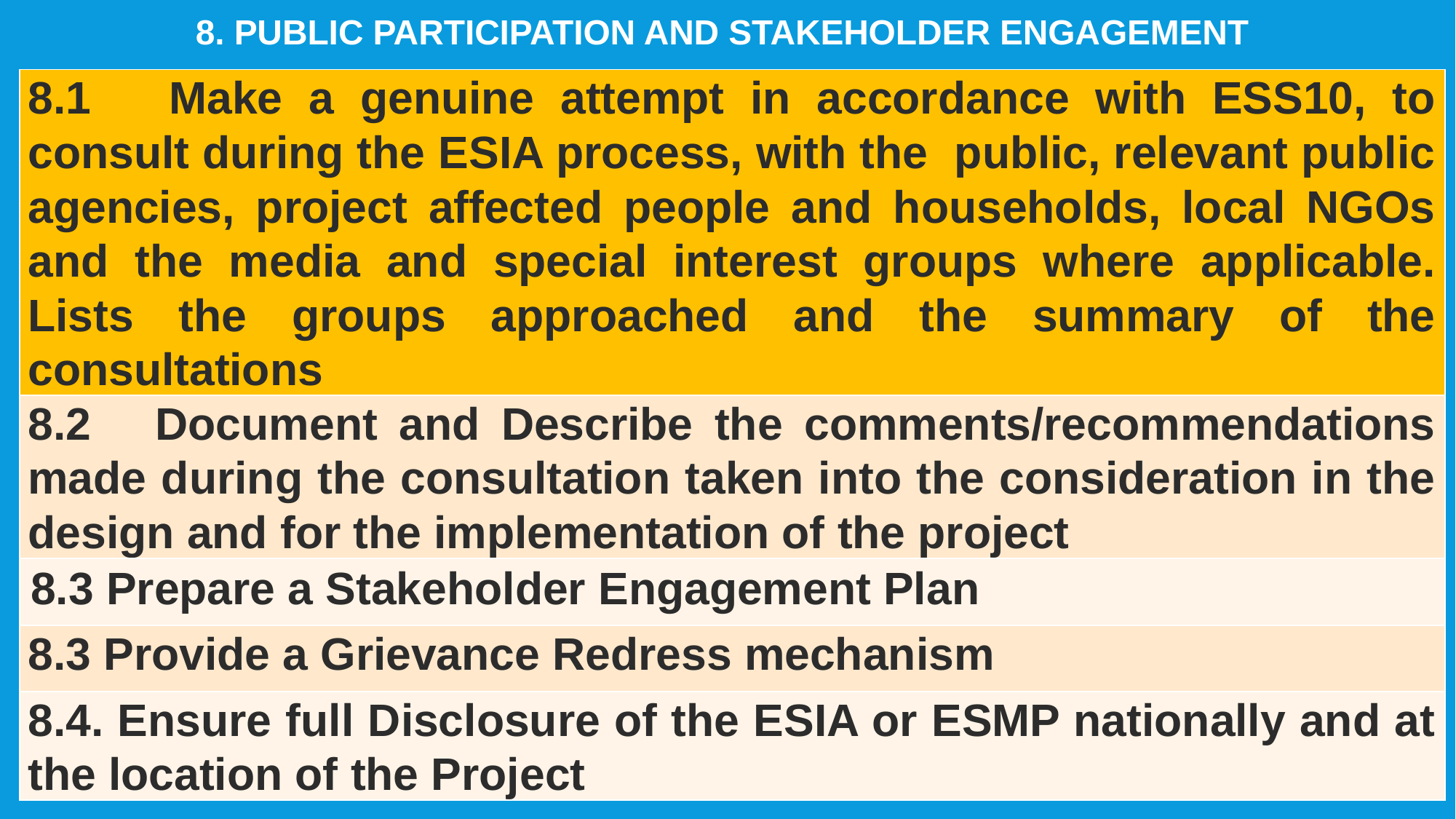

8. Public participation and Stakeholder Engagement
| 8.1 Make a genuine attempt in accordance with ESS10, to consult during the ESIA process, with the public, relevant public agencies, project affected people and households, local NGOs and the media and special interest groups where applicable. Lists the groups approached and the summary of the consultations |
| --- |
| 8.2 Document and Describe the comments/recommendations made during the consultation taken into the consideration in the design and for the implementation of the project |
| 8.3 Prepare a Stakeholder Engagement Plan |
| 8.3 Provide a Grievance Redress mechanism |
| 8.4. Ensure full Disclosure of the ESIA or ESMP nationally and at the location of the Project |